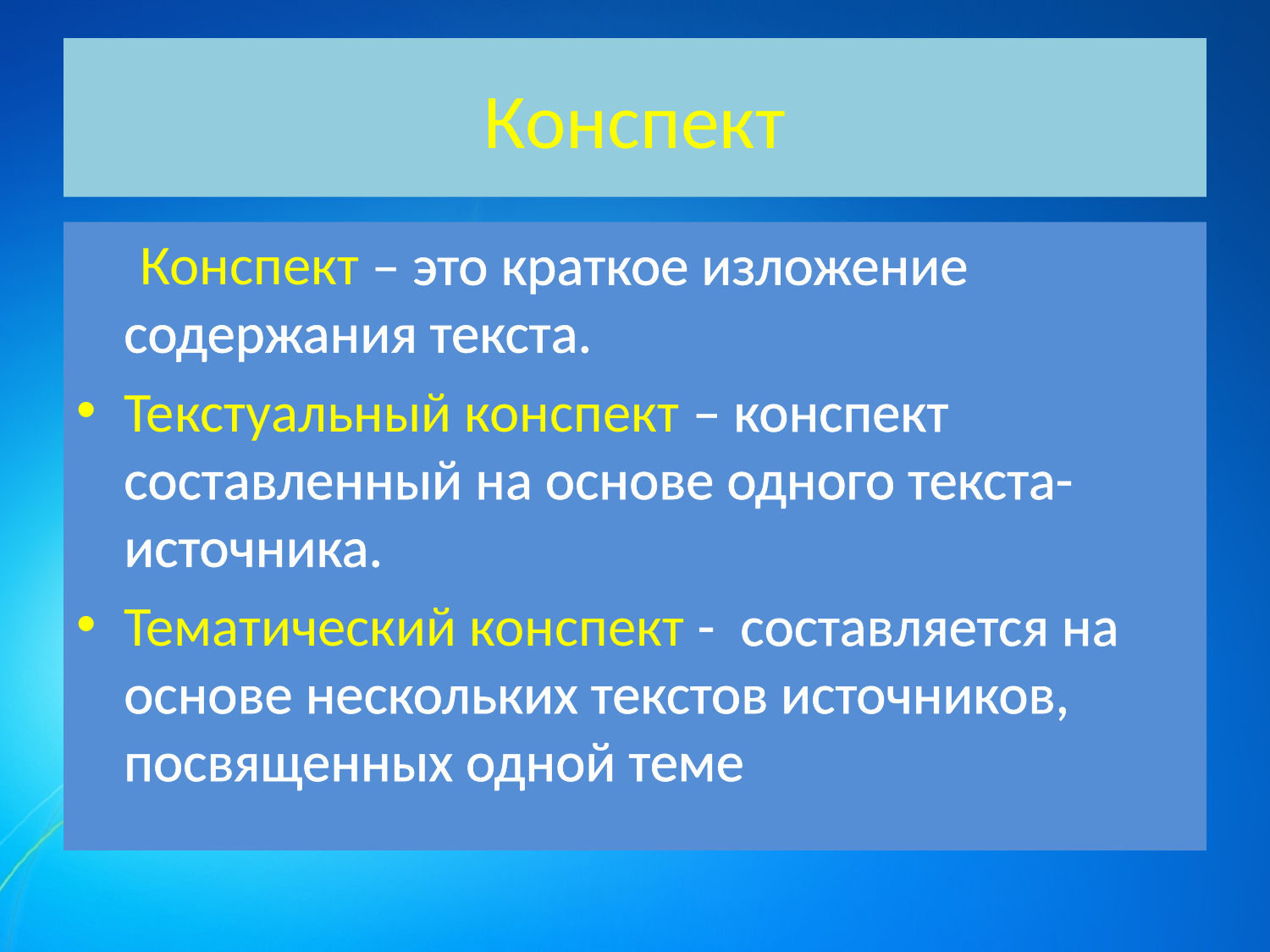

# Конспект
     Конспект – это краткое изложение содержания текста.
Текстуальный конспект – конспект составленный на основе одного текста-источника.
Тематический конспект -  составляется на основе нескольких текстов источников, посвященных одной теме